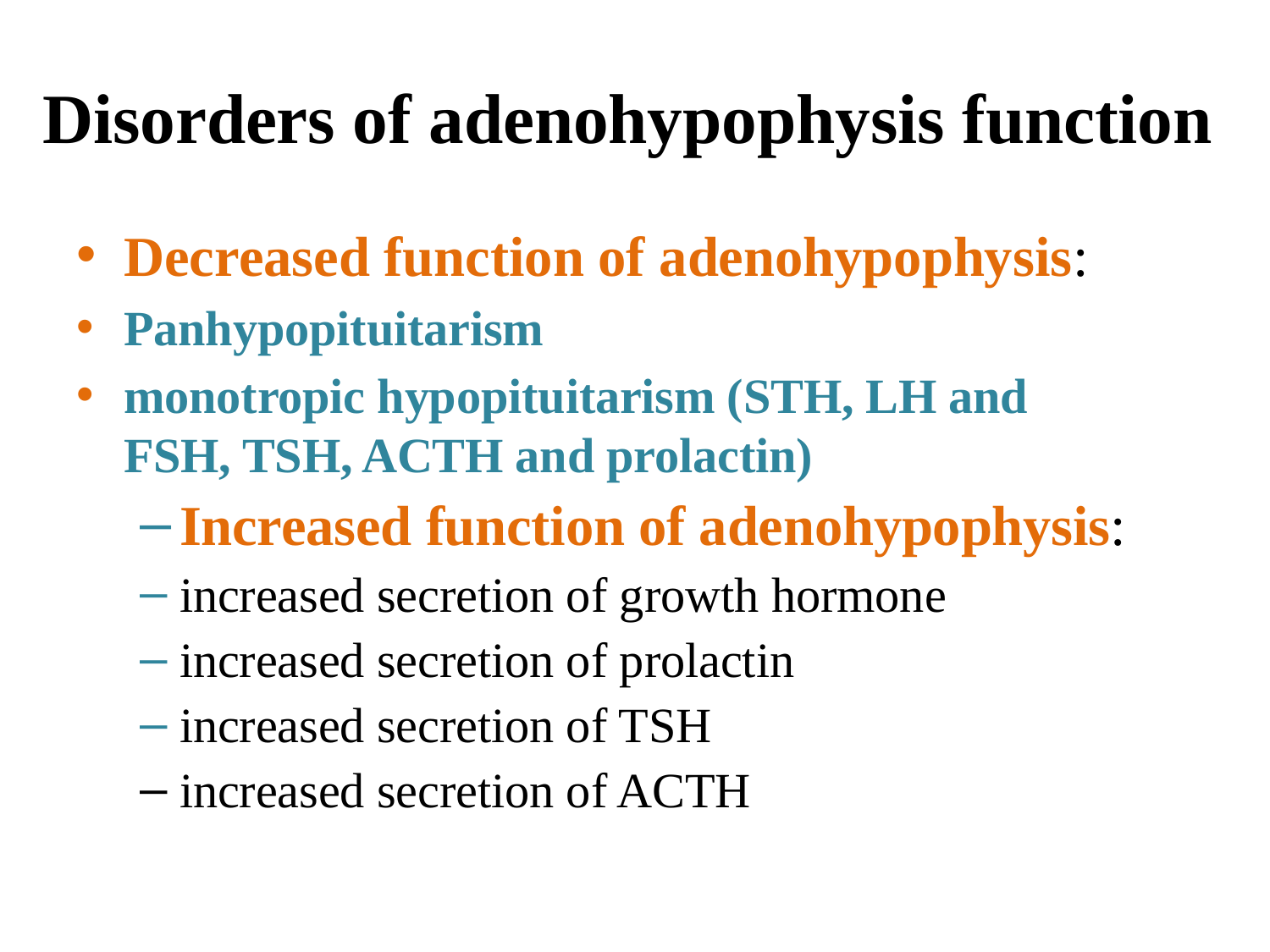

# Disorders of adenohypophysis function

Decreased function of adenohypophysis:
Panhypopituitarism
monotropic hypopituitarism (STH, LH and FSH, TSH, ACTH and prolactin)
Increased function of adenohypophysis:
increased secretion of growth hormone
increased secretion of prolactin
increased secretion of TSH
increased secretion of ACTH